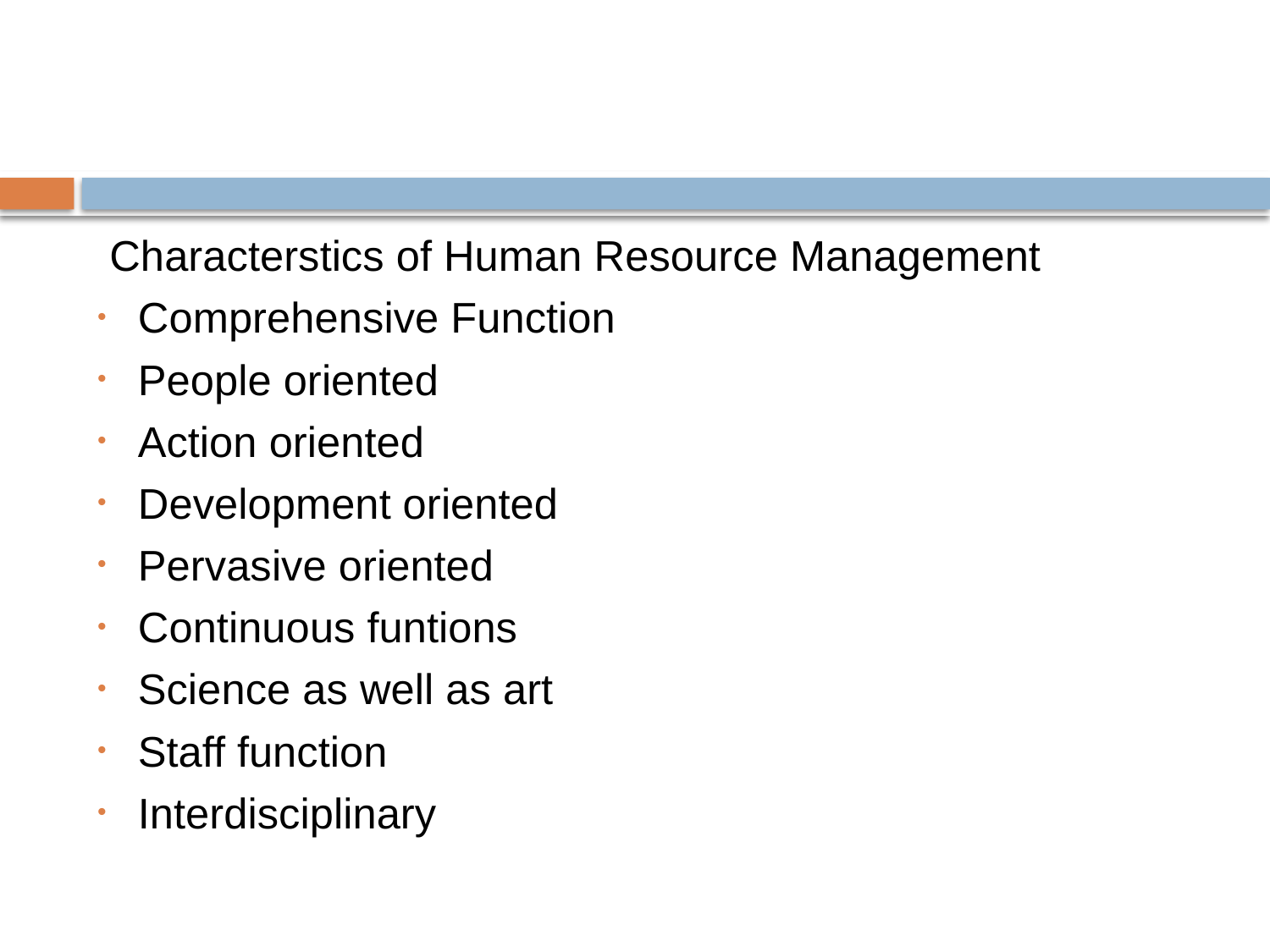

#
 Characterstics of Human Resource Management
Comprehensive Function
People oriented
Action oriented
Development oriented
Pervasive oriented
Continuous funtions
Science as well as art
Staff function
Interdisciplinary